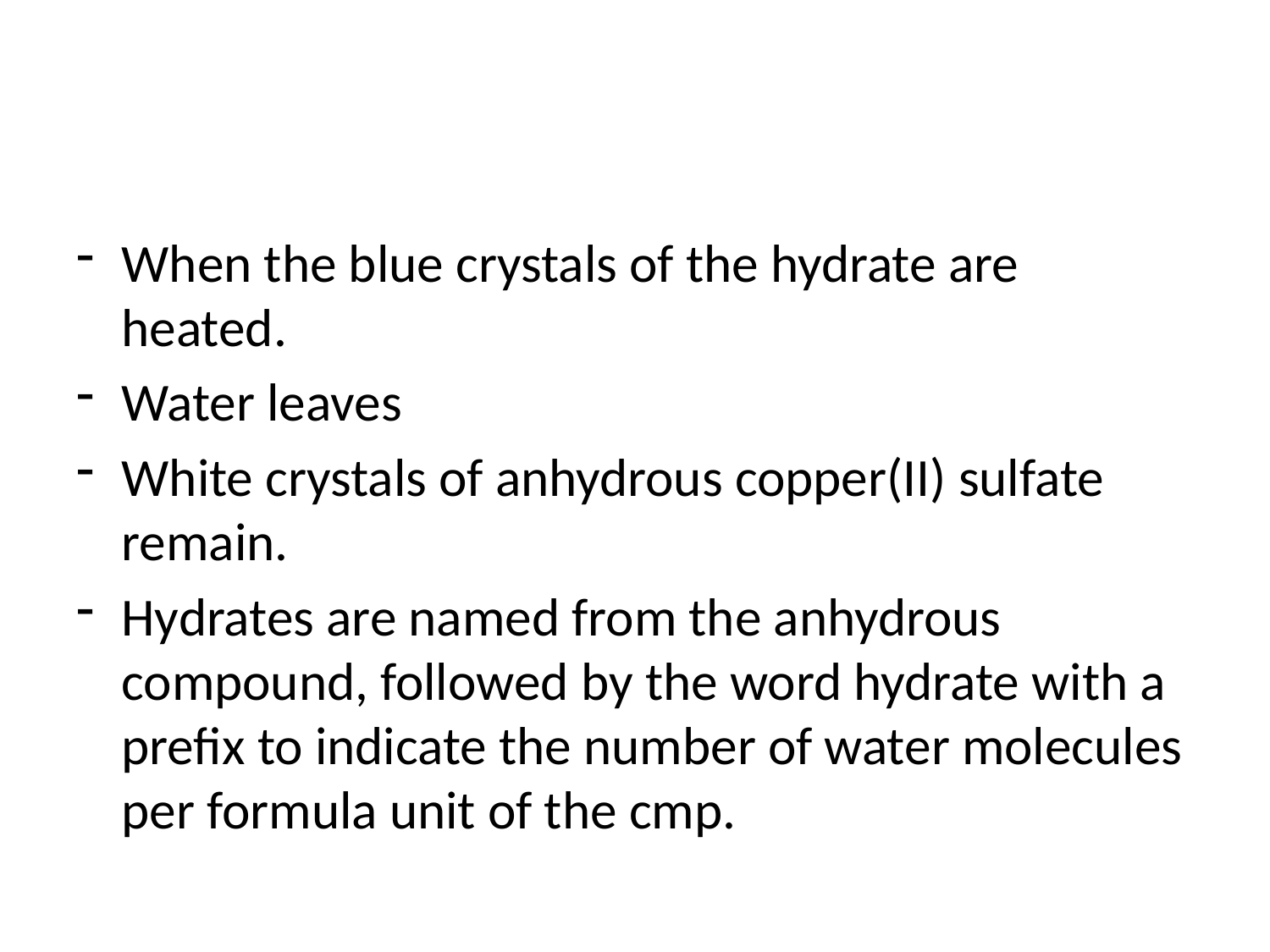

#
When the blue crystals of the hydrate are heated.
Water leaves
White crystals of anhydrous copper(II) sulfate remain.
Hydrates are named from the anhydrous compound, followed by the word hydrate with a prefix to indicate the number of water molecules per formula unit of the cmp.